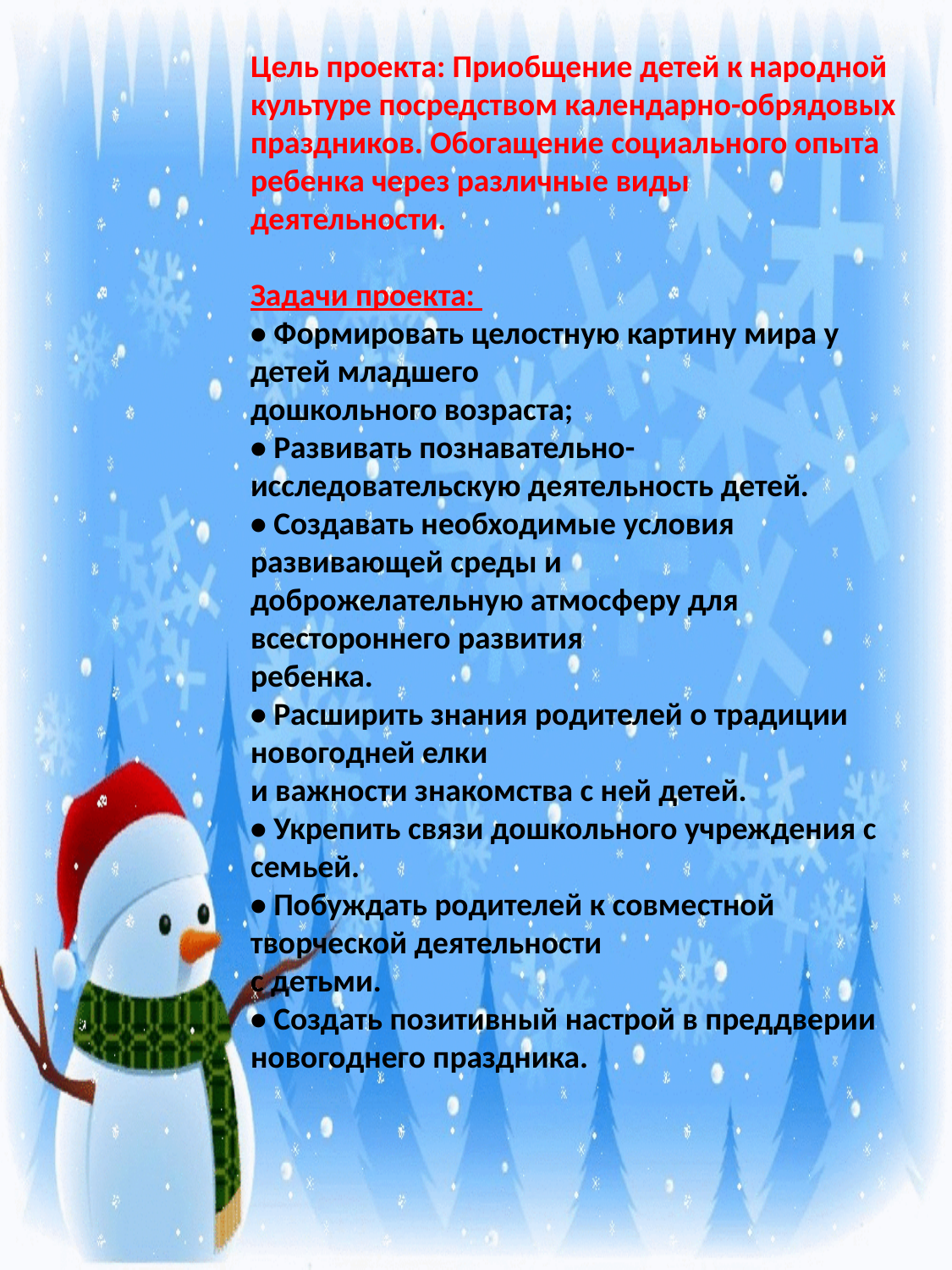

Цель проекта: Приобщение детей к народной культуре посредством календарно-обрядовых праздников. Обогащение социального опыта ребенка через различные виды деятельности. 
Задачи проекта: 
• Формировать целостную картину мира у детей младшего 
дошкольного возраста; 
• Развивать познавательно-исследовательскую деятельность детей. 
• Создавать необходимые условия развивающей среды и 
доброжелательную атмосферу для всестороннего развития 
ребенка. 
• Расширить знания родителей о традиции новогодней елки 
и важности знакомства с ней детей. 
• Укрепить связи дошкольного учреждения с семьей. 
• Побуждать родителей к совместной творческой деятельности 
с детьми. 
• Создать позитивный настрой в преддверии 
новогоднего праздника.

#